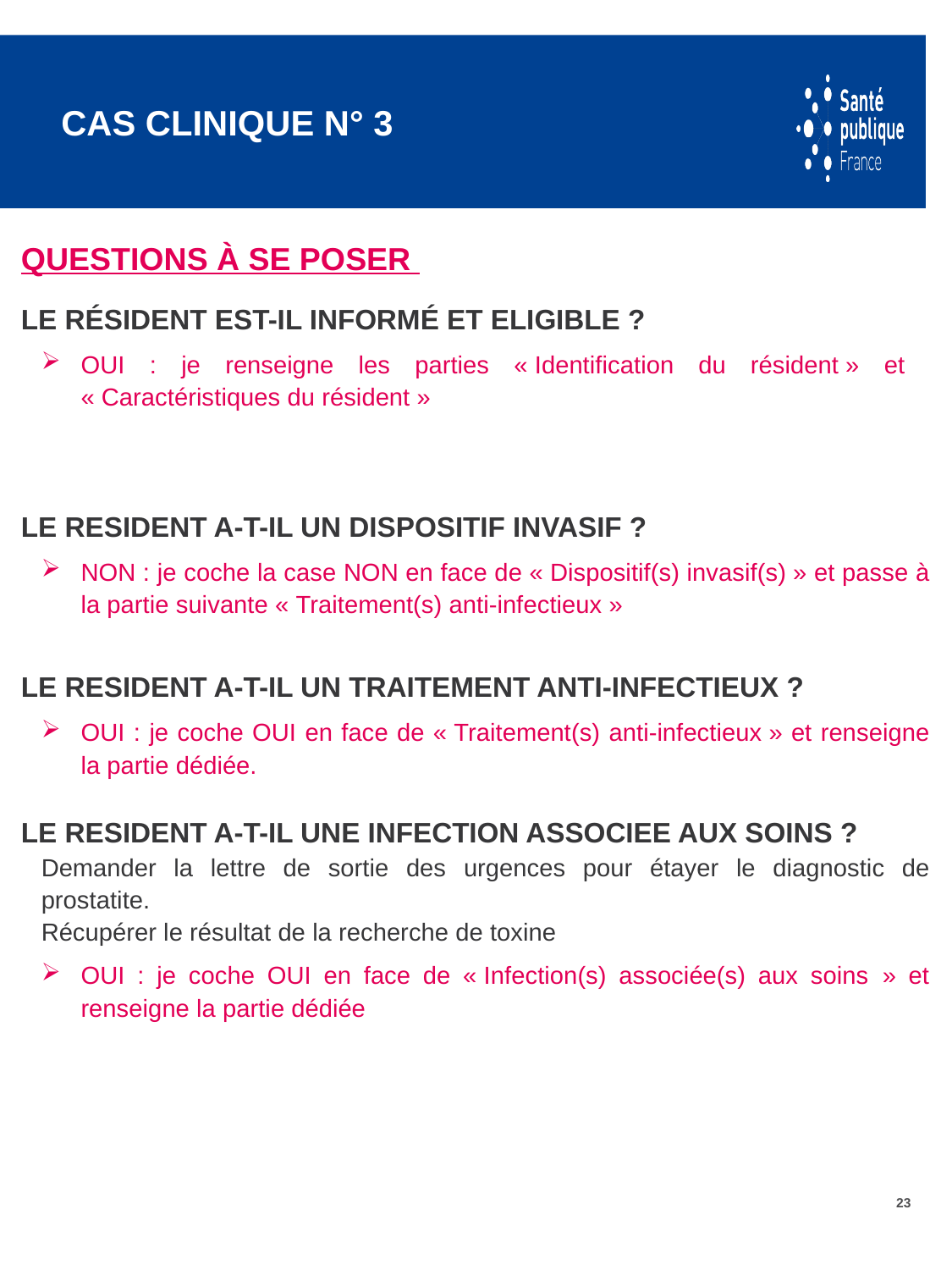

# Cas clinique N° 3
Questions à se poser
LE Résident EST-IL informé et eligible ?
OUI : je renseigne les parties « Identification du résident » et  « Caractéristiques du résident »

LE RESIDENT A-T-IL un Dispositif invasif ?
NON : je coche la case NON en face de « Dispositif(s) invasif(s) » et passe à la partie suivante « Traitement(s) anti-infectieux »

LE RESIDENT A-T-IL UN TRAITEMENT ANTI-INFECTIEUX ?
OUI : je coche OUI en face de « Traitement(s) anti-infectieux » et renseigne la partie dédiée.

LE RESIDENT A-T-IL UNE INFECTION ASSOCIEE aux soins ?
Demander la lettre de sortie des urgences pour étayer le diagnostic de prostatite.
Récupérer le résultat de la recherche de toxine
OUI : je coche OUI en face de « Infection(s) associée(s) aux soins  » et renseigne la partie dédiée